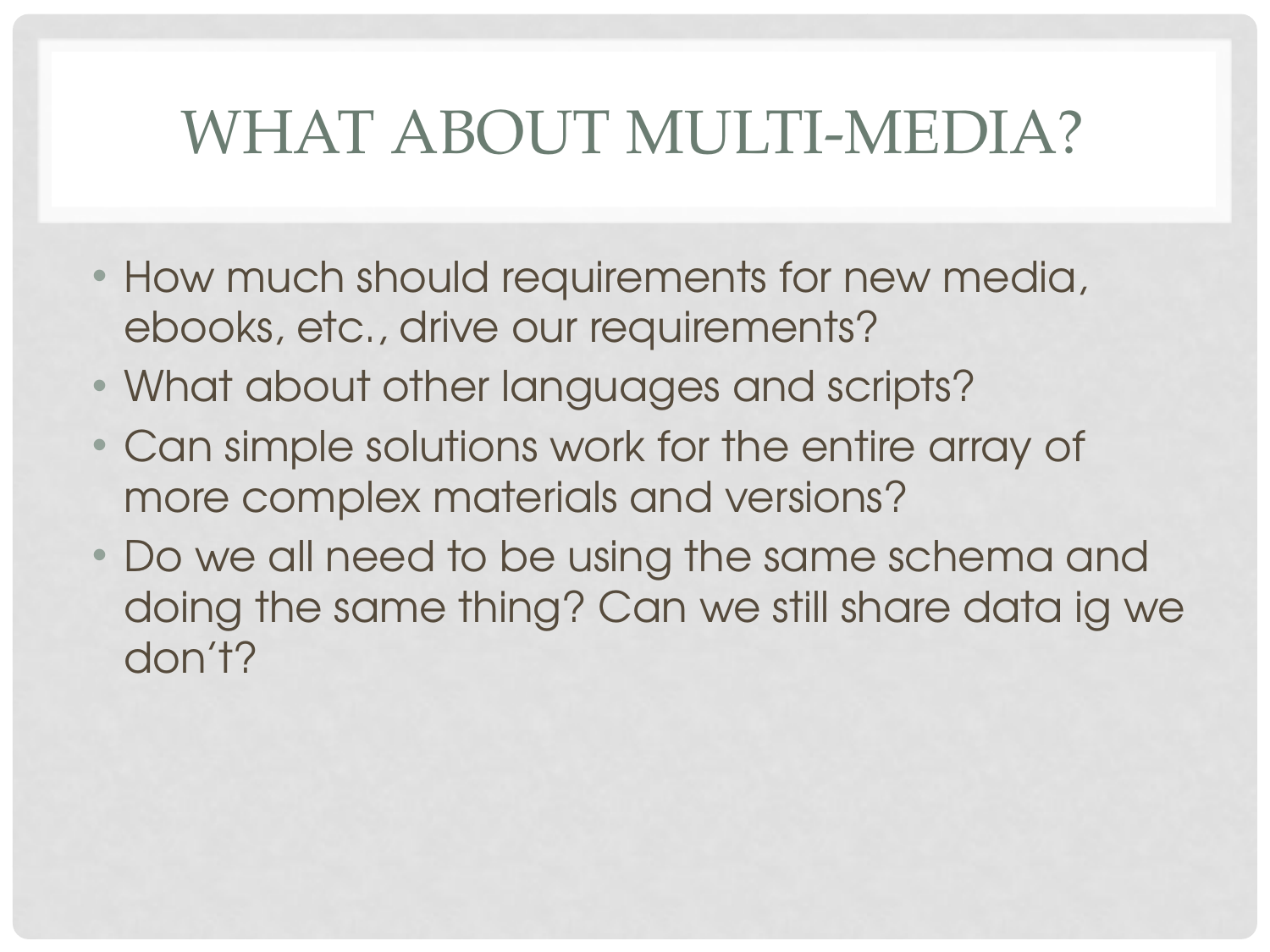

# What About Multi-Media?
How much should requirements for new media, ebooks, etc., drive our requirements?
What about other languages and scripts?
Can simple solutions work for the entire array of more complex materials and versions?
Do we all need to be using the same schema and doing the same thing? Can we still share data ig we don’t?